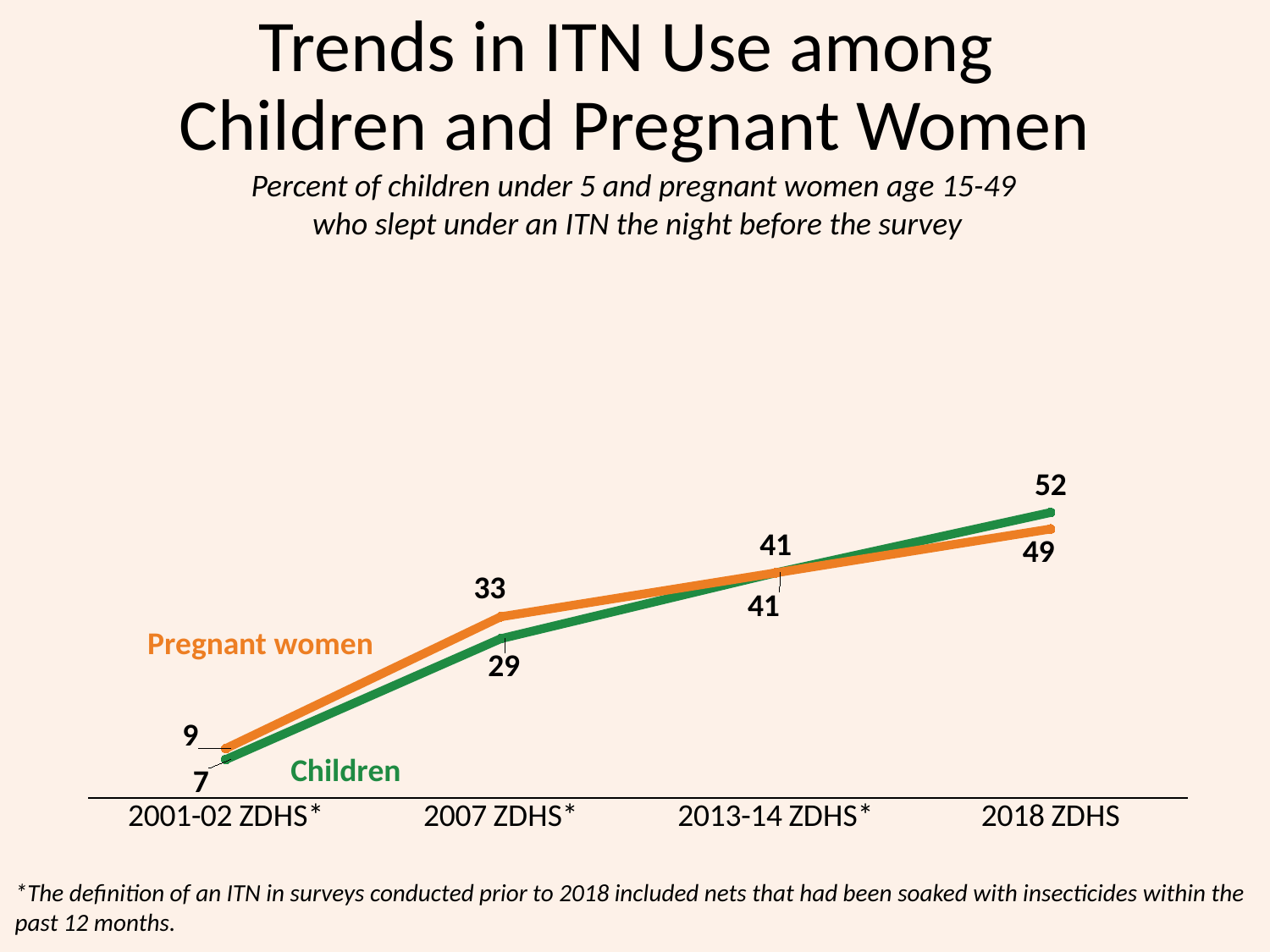

# Trends in ITN Use among Children and Pregnant Women
Percent of children under 5 and pregnant women age 15-49
who slept under an ITN the night before the survey

### Chart

| Category | Children | Pregnant women |
|---|---|---|
| 2001-02 ZDHS* | 7.0 | 9.0 |
| 2007 ZDHS* | 29.0 | 33.0 |
| 2013-14 ZDHS* | 41.0 | 41.0 |
| 2018 ZDHS | 52.0 | 49.0 |
Pregnant women
Children
*The definition of an ITN in surveys conducted prior to 2018 included nets that had been soaked with insecticides within the past 12 months.